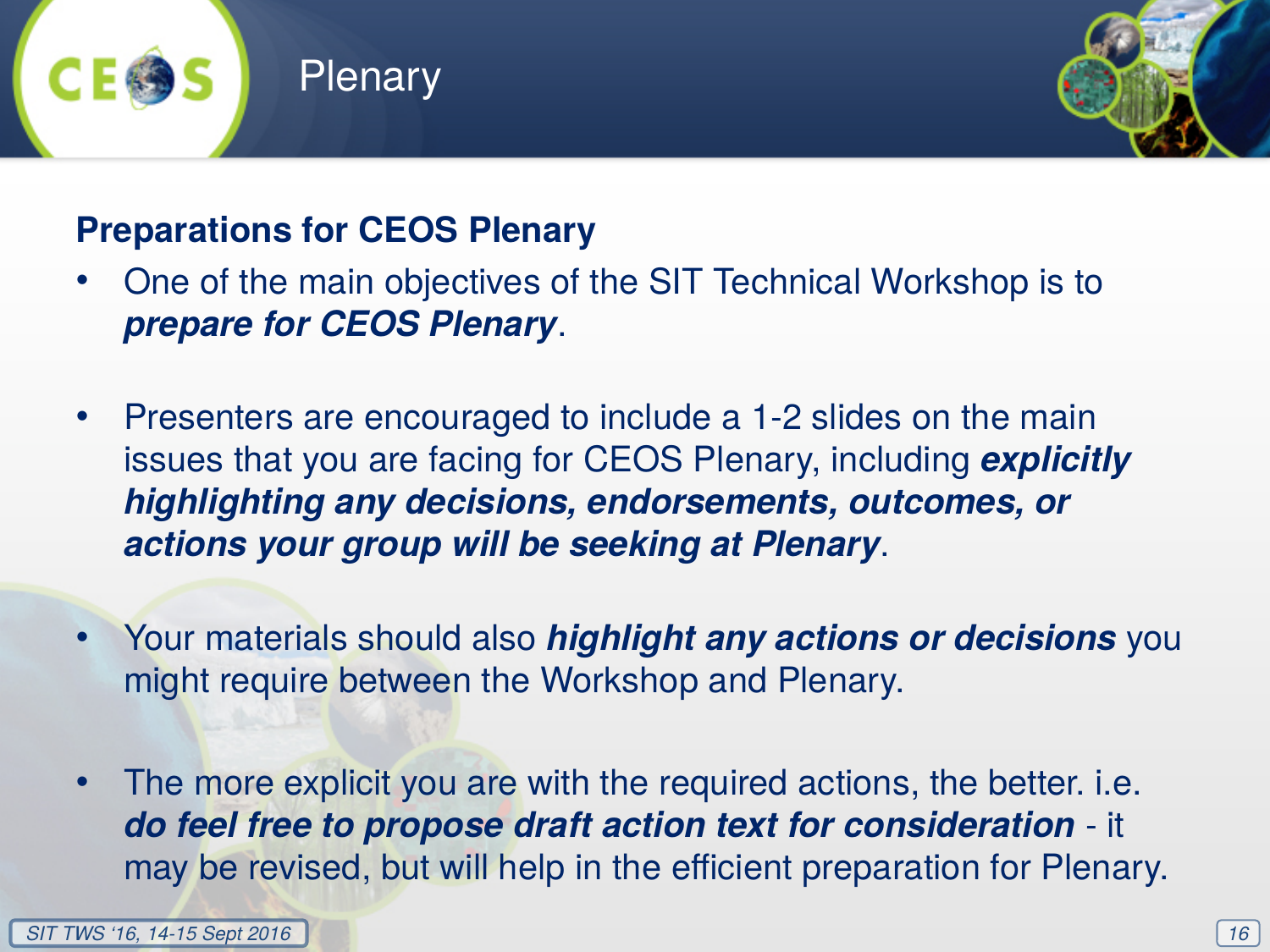

Plenary
Preparations for CEOS Plenary
One of the main objectives of the SIT Technical Workshop is to prepare for CEOS Plenary.

Presenters are encouraged to include a 1-2 slides on the main issues that you are facing for CEOS Plenary, including explicitly highlighting any decisions, endorsements, outcomes, or actions your group will be seeking at Plenary.

Your materials should also highlight any actions or decisions you might require between the Workshop and Plenary.

The more explicit you are with the required actions, the better. i.e. do feel free to propose draft action text for consideration - it may be revised, but will help in the efficient preparation for Plenary.

16